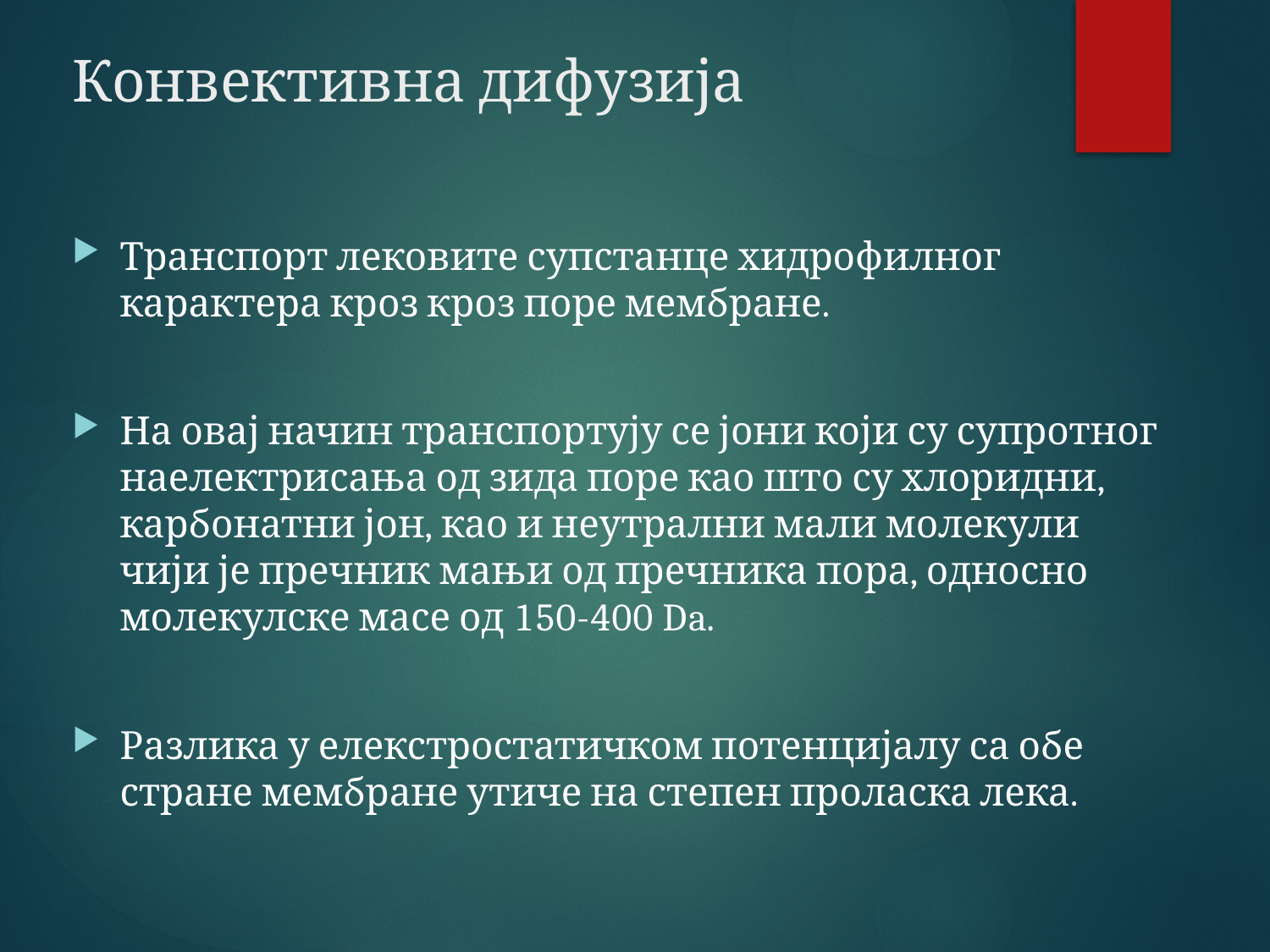

Конвективна дифузија

Транспорт лековите супстанце хидрофилног карактера кроз кроз поре мембране.

На овај начин транспортују се јони који су супротног наелектрисања од зида поре као што су хлоридни, карбонатни јон, као и неутрални мали молекули чији је пречник мањи од пречника пора, односно молекулске масе од 150-400 Da.

Разлика у елекстростатичком потенцијалу са обе стране мембране утиче на степен проласка лека.